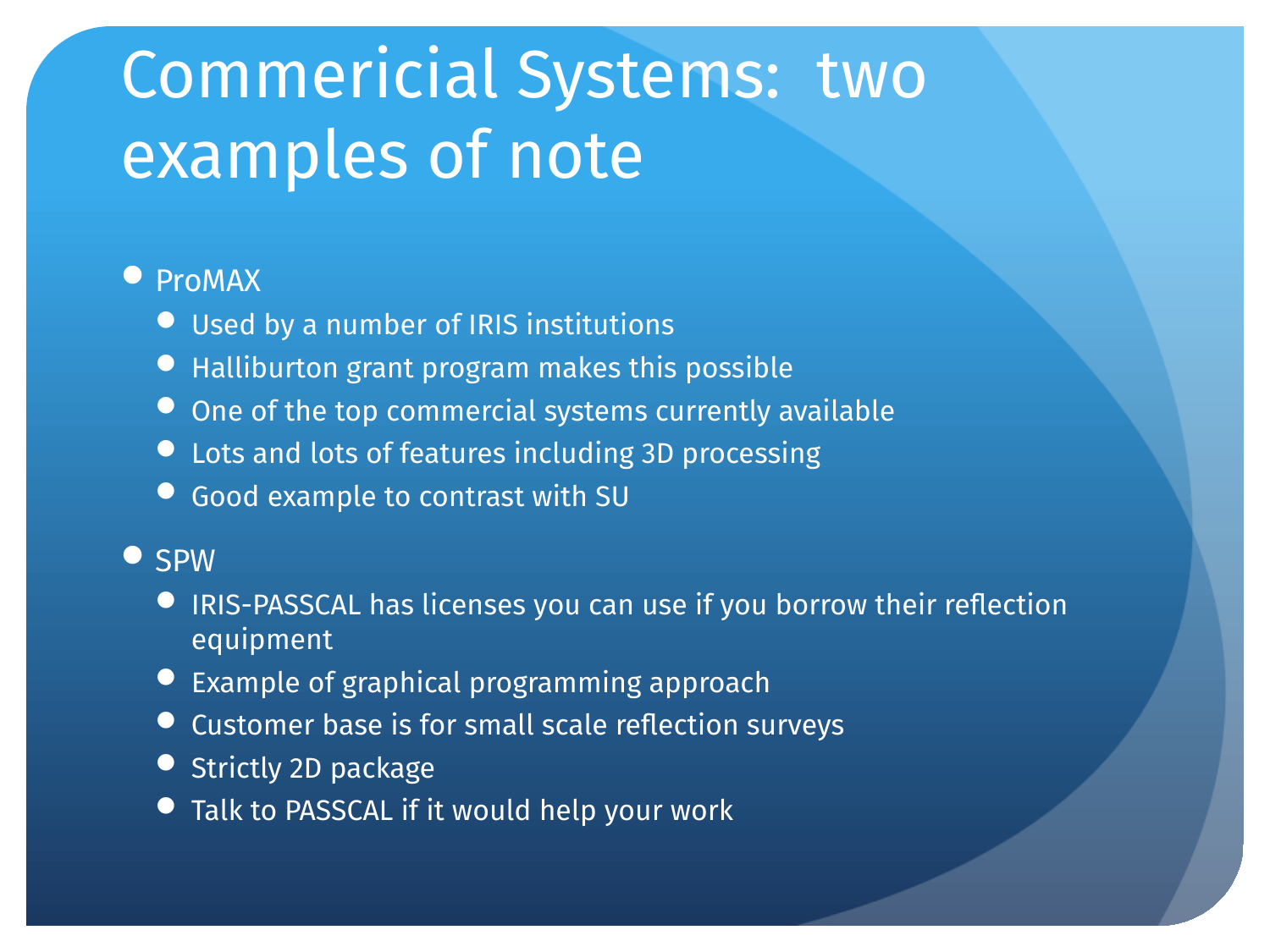

# Commericial Systems:  two examples of note
ProMAX
Used by a number of IRIS institutions
Halliburton grant program makes this possible
One of the top commercial systems currently available
Lots and lots of features including 3D processing
Good example to contrast with SU
SPW
IRIS-PASSCAL has licenses you can use if you borrow their reflection equipment
Example of graphical programming approach
Customer base is for small scale reflection surveys
Strictly 2D package
Talk to PASSCAL if it would help your work